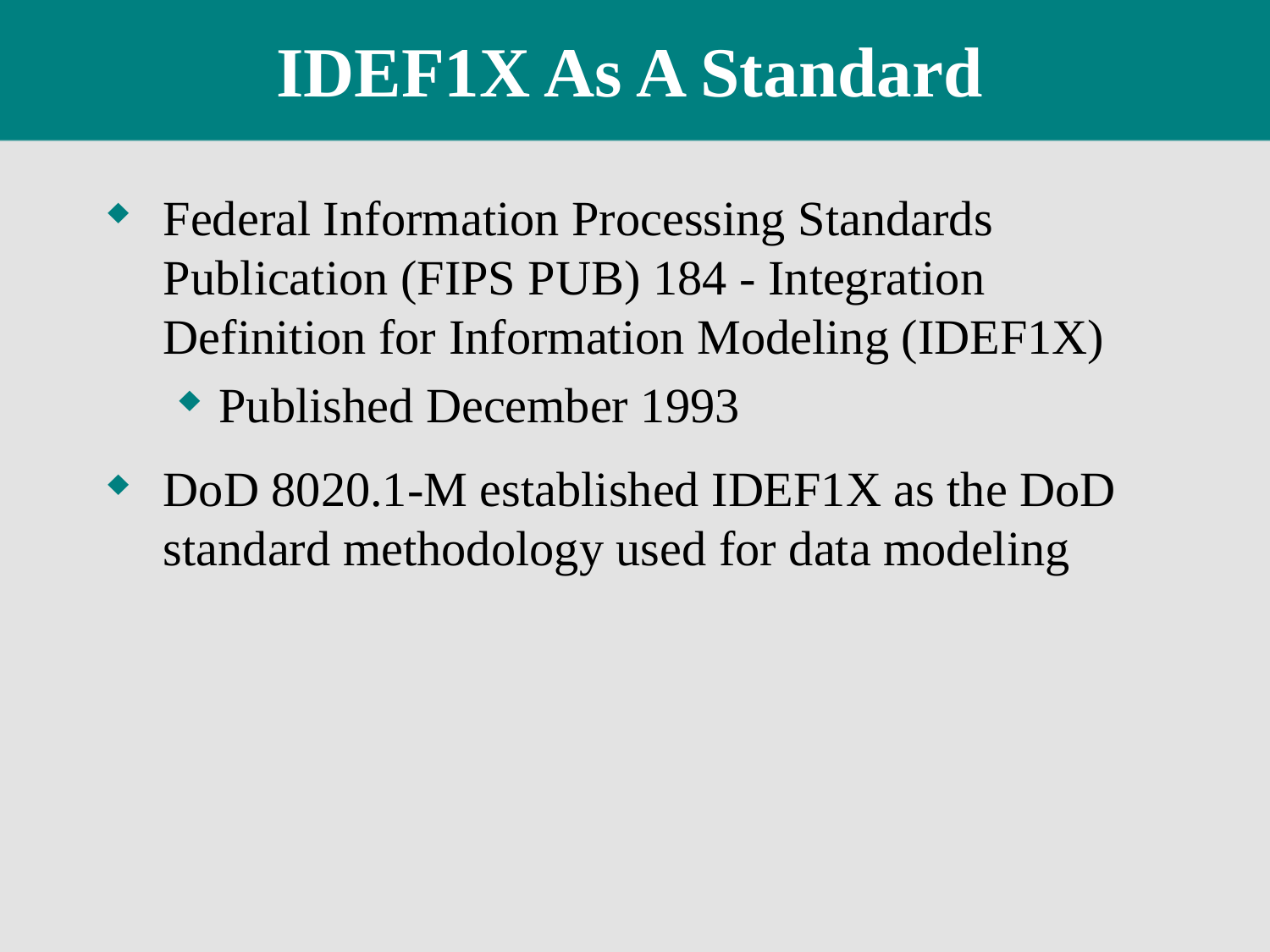

# IDEF1X As A Standard
Federal Information Processing Standards Publication (FIPS PUB) 184 - Integration Definition for Information Modeling (IDEF1X)
Published December 1993
DoD 8020.1-M established IDEF1X as the DoD standard methodology used for data modeling